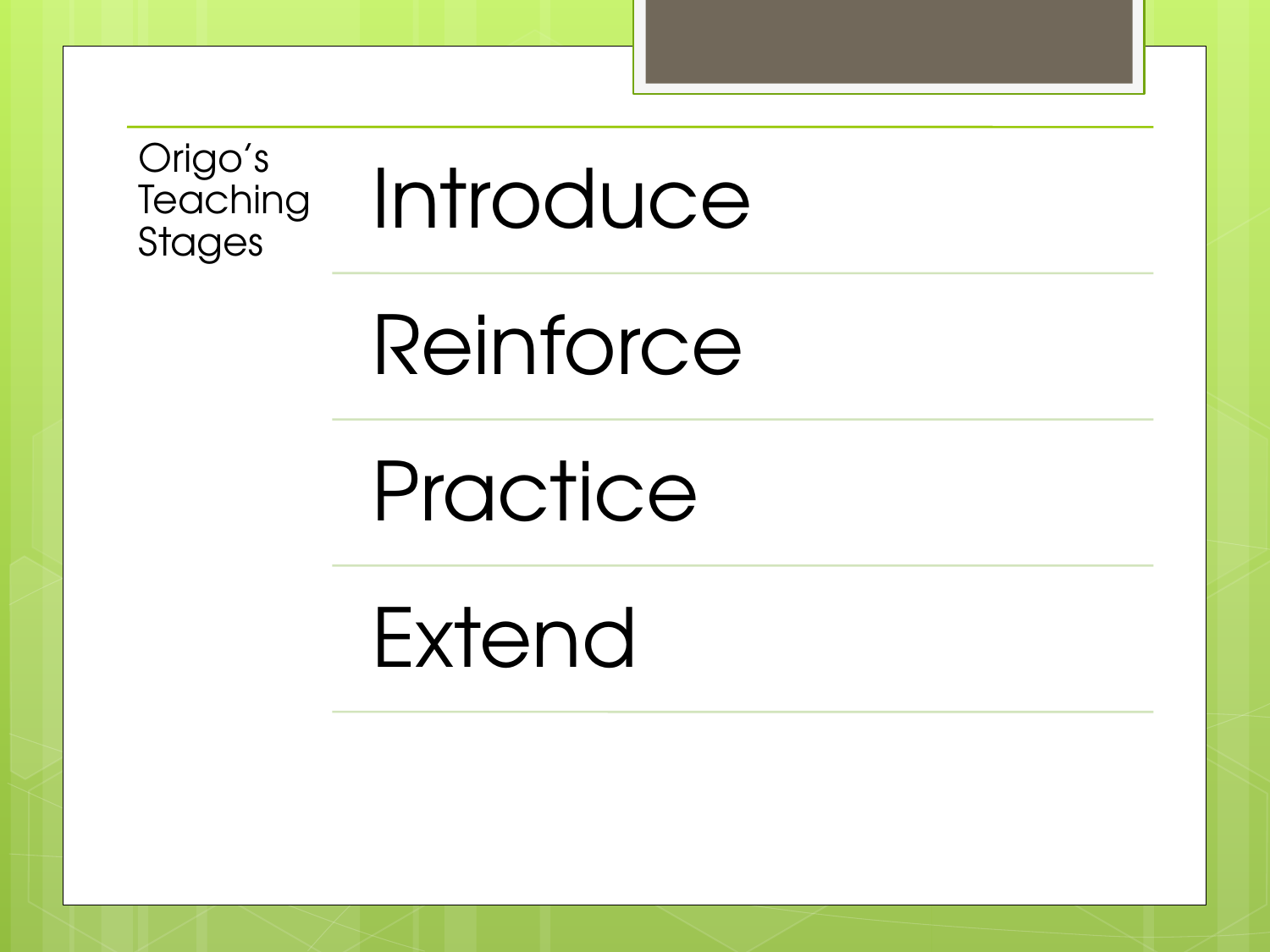

Origo’s Teaching Stages
Introduce
Reinforce
Practice
Extend